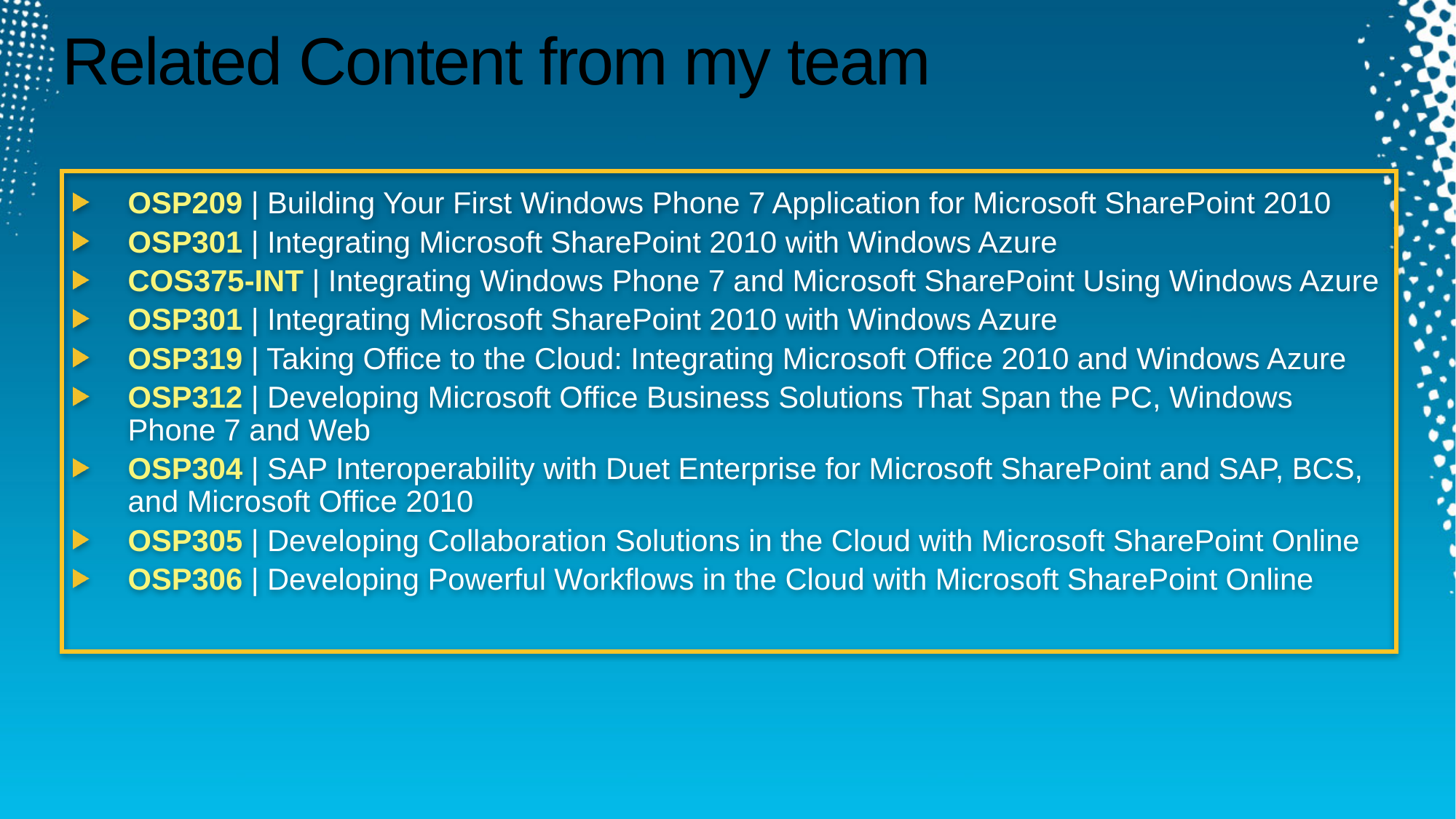

# Related Content from my team
OSP209 | Building Your First Windows Phone 7 Application for Microsoft SharePoint 2010
OSP301 | Integrating Microsoft SharePoint 2010 with Windows Azure
COS375-INT | Integrating Windows Phone 7 and Microsoft SharePoint Using Windows Azure
OSP301 | Integrating Microsoft SharePoint 2010 with Windows Azure
OSP319 | Taking Office to the Cloud: Integrating Microsoft Office 2010 and Windows Azure
OSP312 | Developing Microsoft Office Business Solutions That Span the PC, Windows Phone 7 and Web
OSP304 | SAP Interoperability with Duet Enterprise for Microsoft SharePoint and SAP, BCS, and Microsoft Office 2010
OSP305 | Developing Collaboration Solutions in the Cloud with Microsoft SharePoint Online
OSP306 | Developing Powerful Workflows in the Cloud with Microsoft SharePoint Online